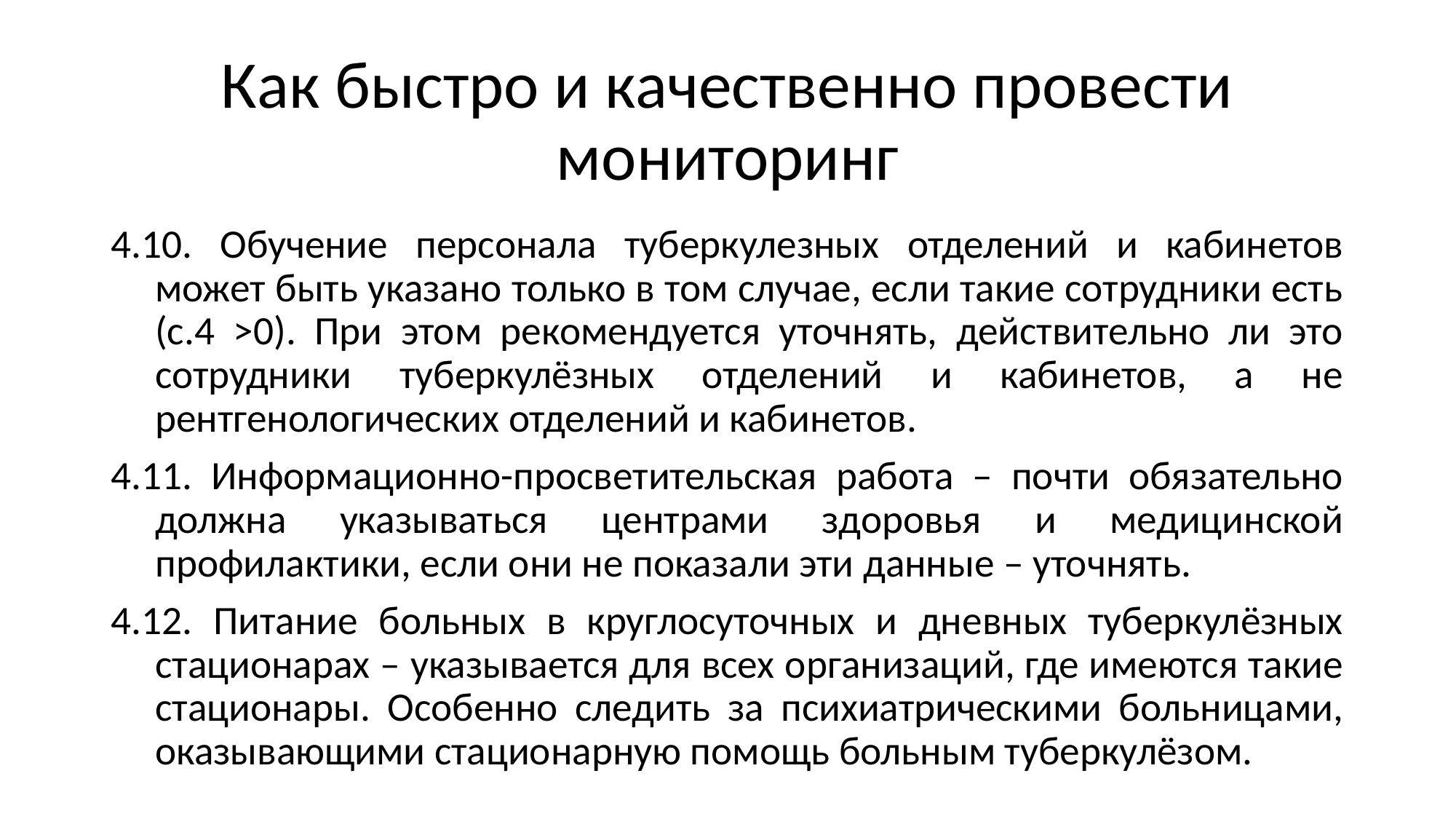

# Как быстро и качественно провести мониторинг
4.10. Обучение персонала туберкулезных отделений и кабинетов может быть указано только в том случае, если такие сотрудники есть (с.4 >0). При этом рекомендуется уточнять, действительно ли это сотрудники туберкулёзных отделений и кабинетов, а не рентгенологических отделений и кабинетов.
4.11. Информационно-просветительская работа – почти обязательно должна указываться центрами здоровья и медицинской профилактики, если они не показали эти данные – уточнять.
4.12. Питание больных в круглосуточных и дневных туберкулёзных стационарах – указывается для всех организаций, где имеются такие стационары. Особенно следить за психиатрическими больницами, оказывающими стационарную помощь больным туберкулёзом.